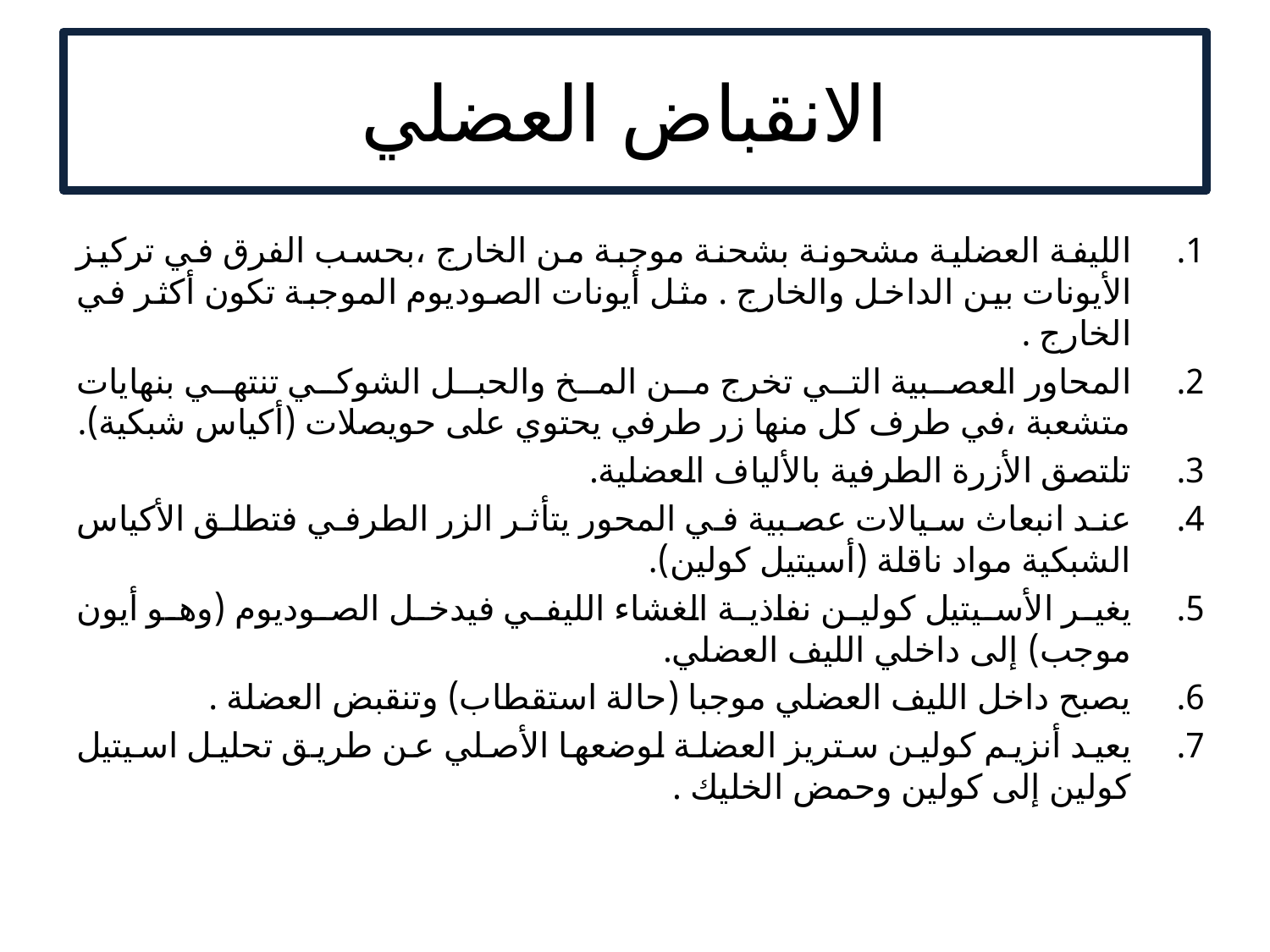

# الانقباض العضلي
الليفة العضلية مشحونة بشحنة موجبة من الخارج ،بحسب الفرق في تركيز الأيونات بين الداخل والخارج . مثل أيونات الصوديوم الموجبة تكون أكثر في الخارج .
المحاور العصبية التي تخرج من المخ والحبل الشوكي تنتهي بنهايات متشعبة ،في طرف كل منها زر طرفي يحتوي على حويصلات (أكياس شبكية).
تلتصق الأزرة الطرفية بالألياف العضلية.
عند انبعاث سيالات عصبية في المحور يتأثر الزر الطرفي فتطلق الأكياس الشبكية مواد ناقلة (أسيتيل كولين).
يغير الأسيتيل كولين نفاذية الغشاء الليفي فيدخل الصوديوم (وهو أيون موجب) إلى داخلي الليف العضلي.
يصبح داخل الليف العضلي موجبا (حالة استقطاب) وتنقبض العضلة .
يعيد أنزيم كولين ستريز العضلة لوضعها الأصلي عن طريق تحليل اسيتيل كولين إلى كولين وحمض الخليك .